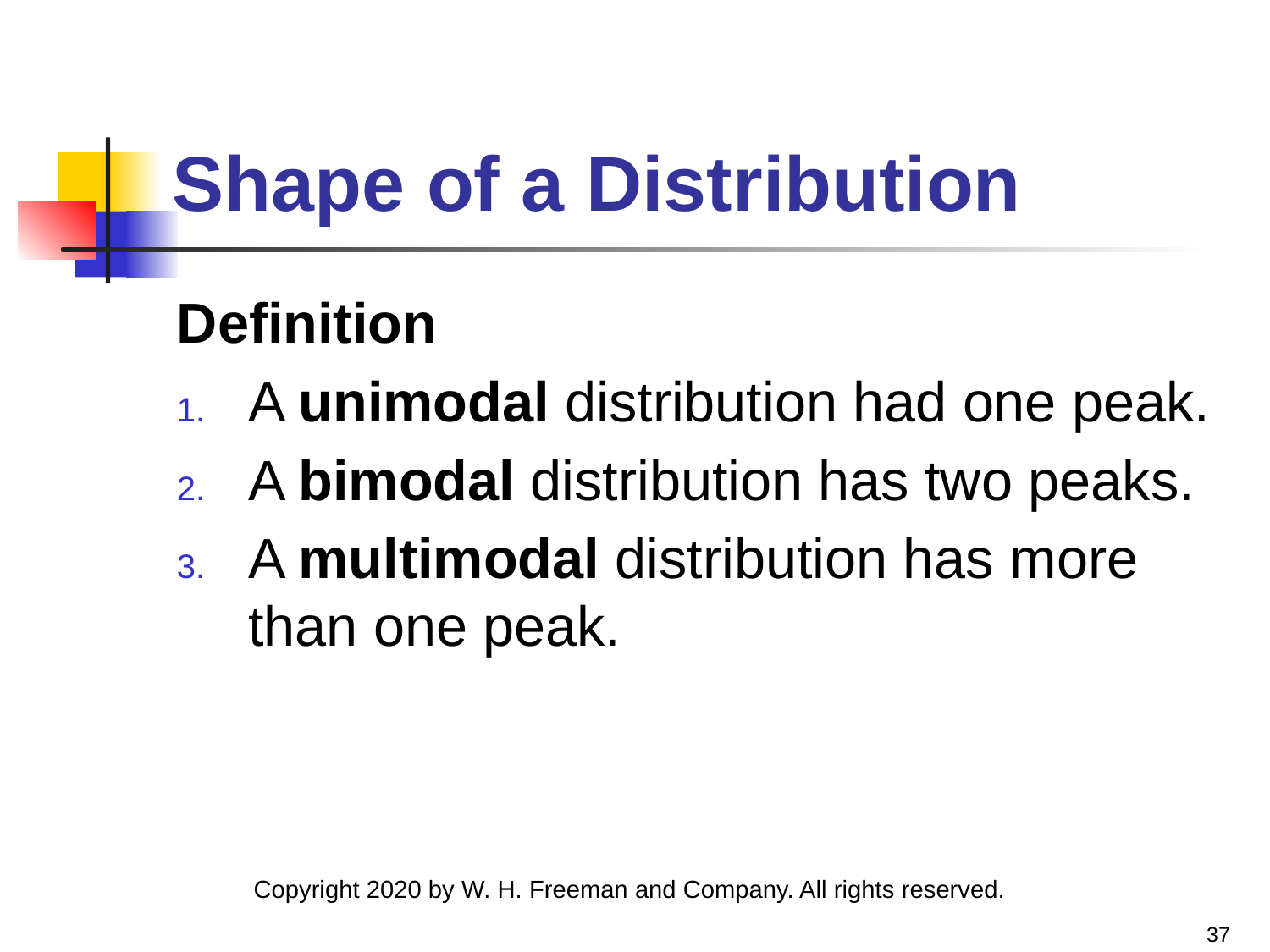

# Shape of a Distribution
Definition
A unimodal distribution had one peak.
A bimodal distribution has two peaks.
A multimodal distribution has more than one peak.